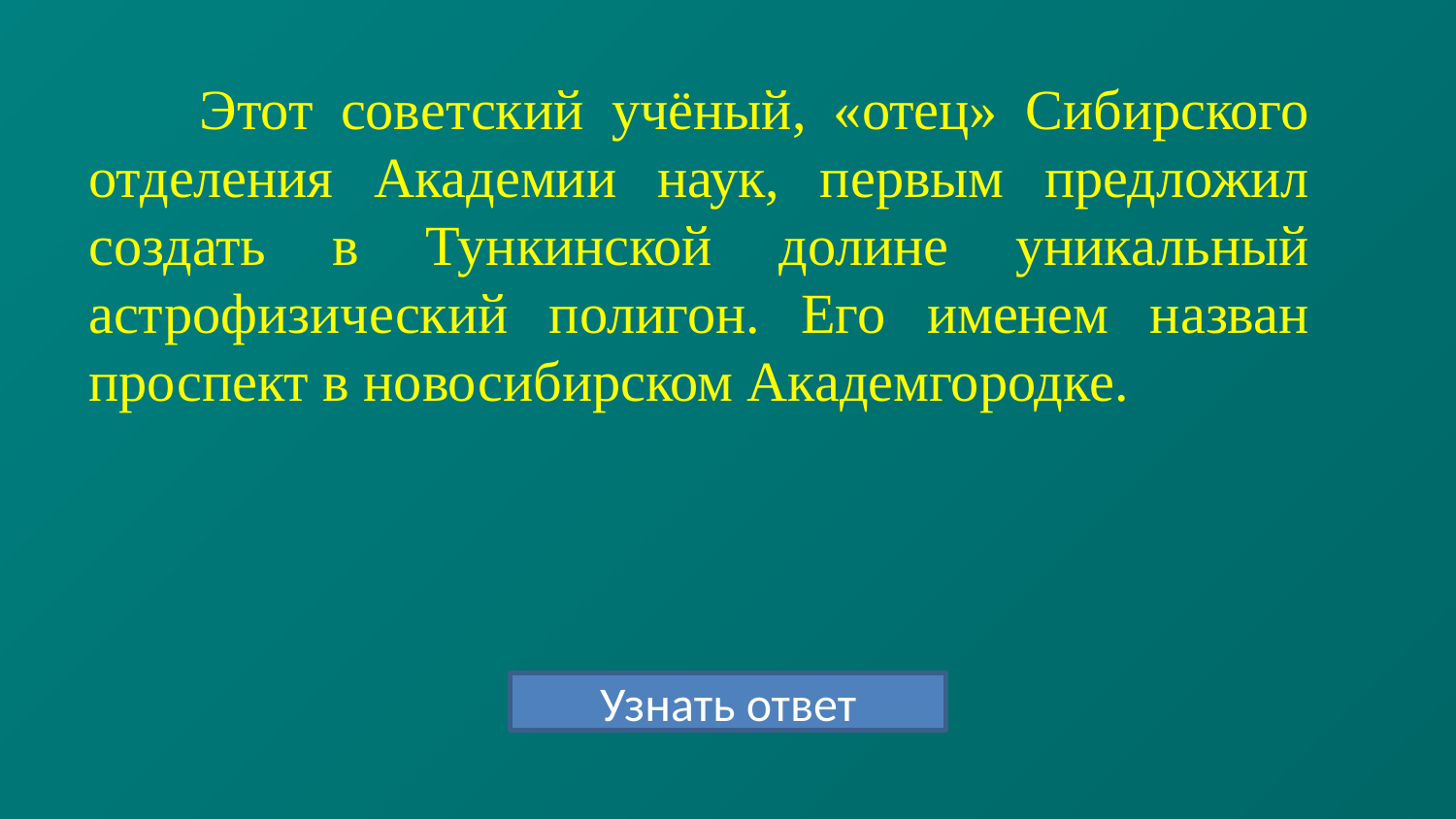

Этот советский учёный, «отец» Сибирского отделения Академии наук, первым предложил создать в Тункинской долине уникальный астрофизический полигон. Его именем назван проспект в новосибирском Академгородке.